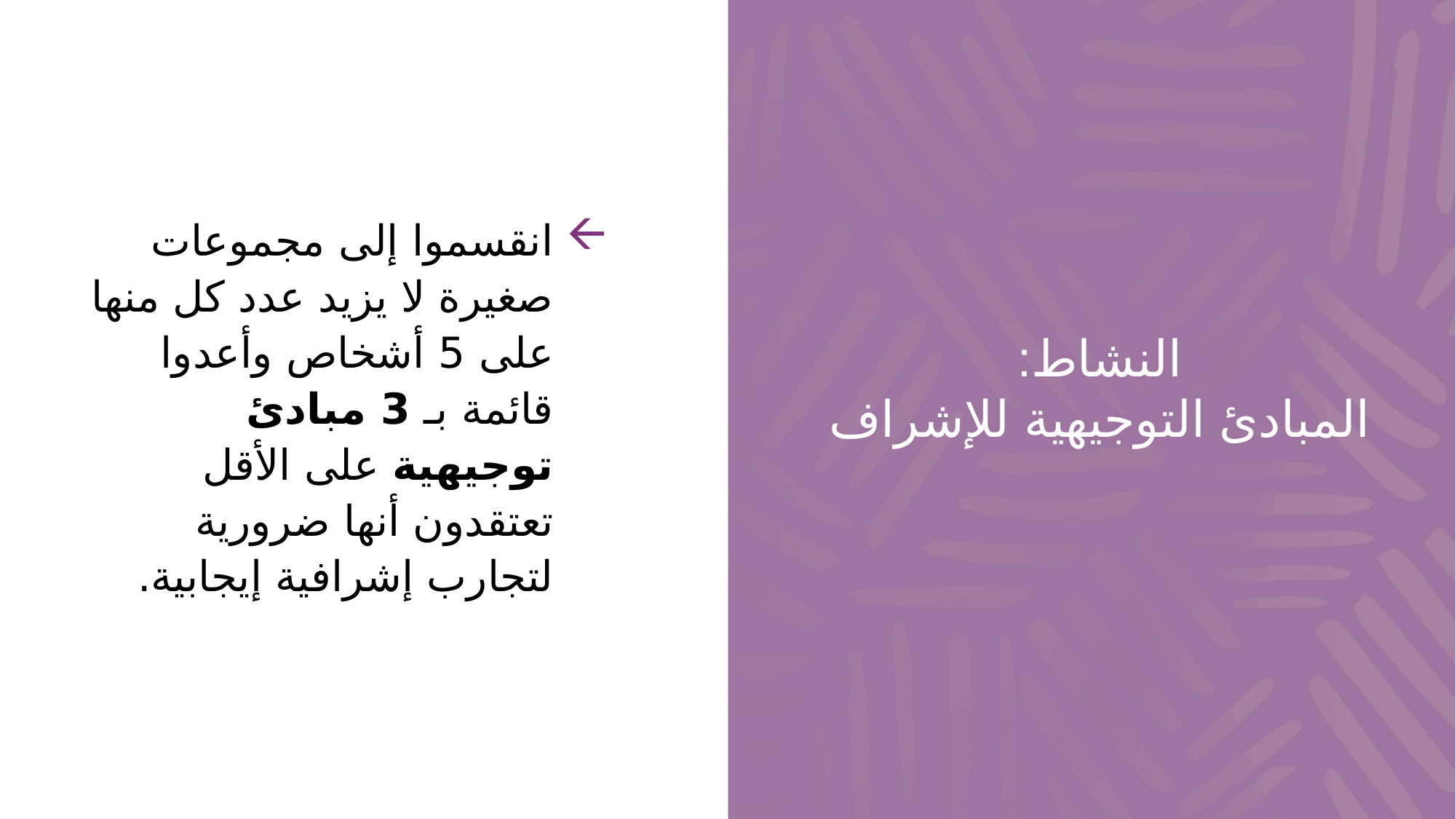

انقسموا إلى مجموعات صغيرة لا يزيد عدد كل منها على 5 أشخاص وأعدوا قائمة بـ 3 مبادئ توجيهية على الأقل تعتقدون أنها ضرورية لتجارب إشرافية إيجابية.
# النشاط: المبادئ التوجيهية للإشراف